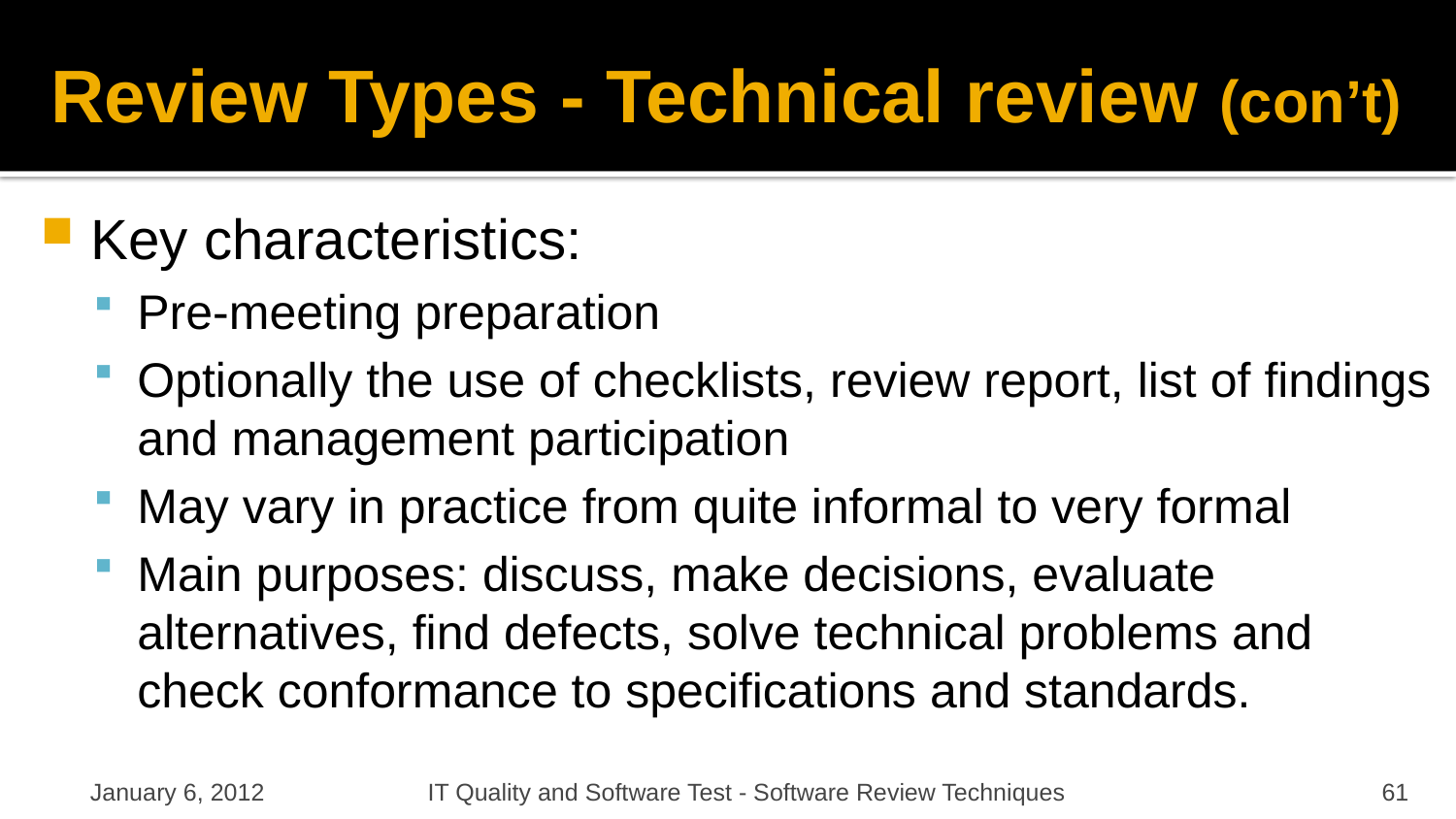

# Review Types - Technical review (con’t)
Key characteristics:
Pre-meeting preparation
Optionally the use of checklists, review report, list of findings and management participation
May vary in practice from quite informal to very formal
Main purposes: discuss, make decisions, evaluate alternatives, find defects, solve technical problems and check conformance to specifications and standards.
January 6, 2012
IT Quality and Software Test - Software Review Techniques
61